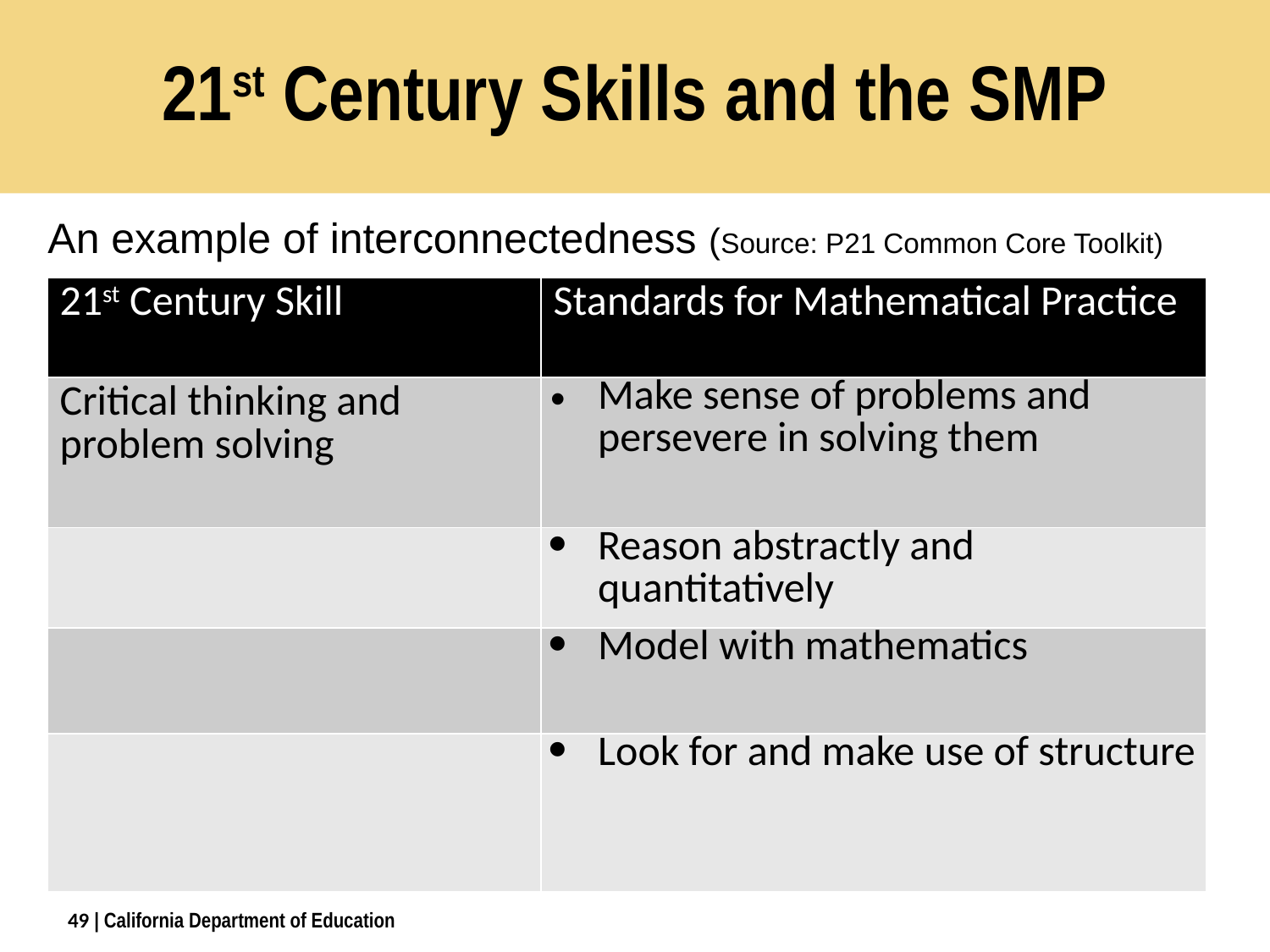

# 21st Century Skills and the SMP
An example of interconnectedness (Source: P21 Common Core Toolkit)
| 21st Century Skill | Standards for Mathematical Practice |
| --- | --- |
| Critical thinking and problem solving | Make sense of problems and persevere in solving them |
|  | Reason abstractly and quantitatively |
|  | Model with mathematics |
|  | Look for and make use of structure |
49
| California Department of Education